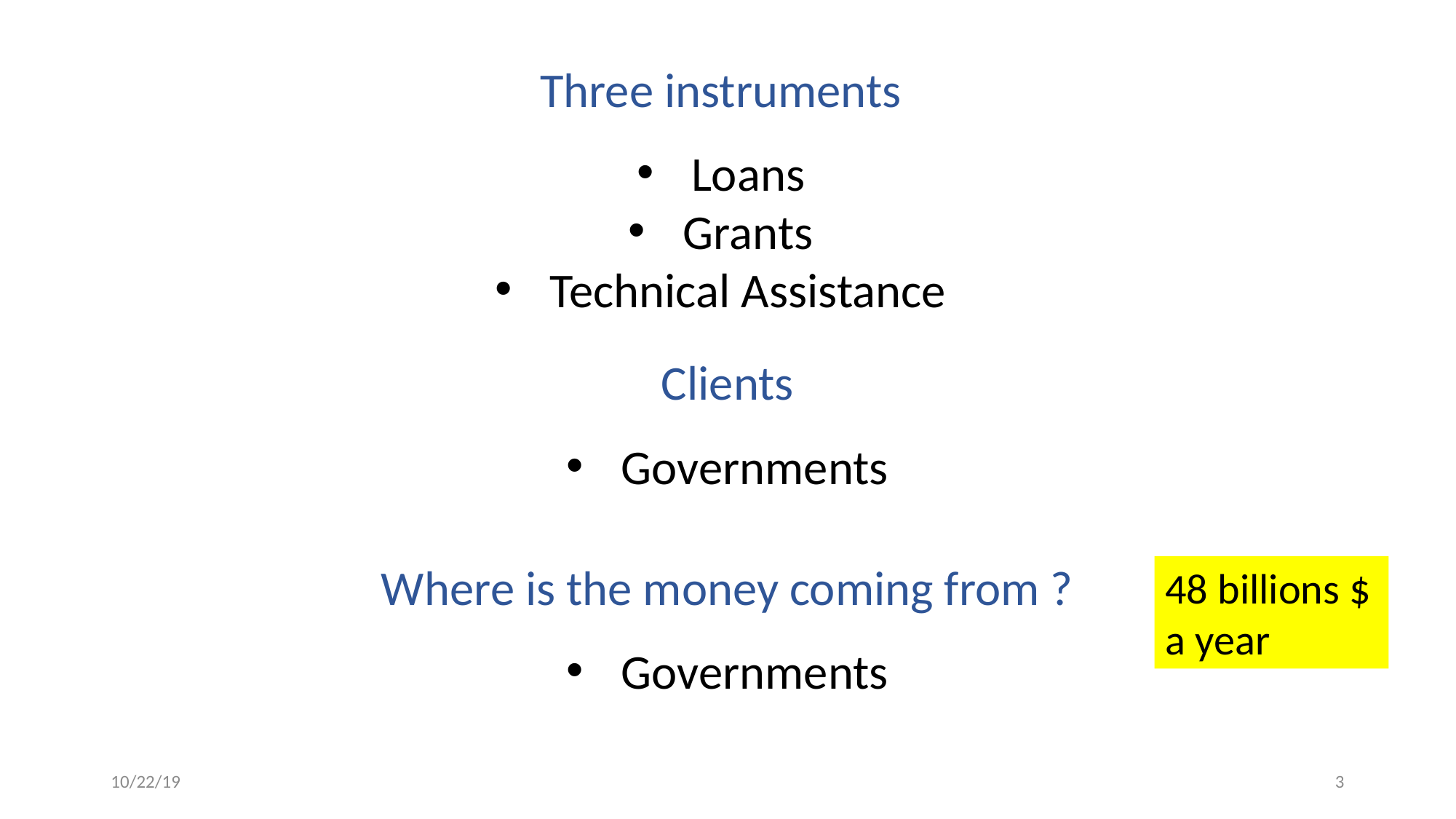

Three instruments

Loans
Grants
Technical Assistance
Clients

Governments
Where is the money coming from ?

Governments
48 billions $ a year
10/22/19

3